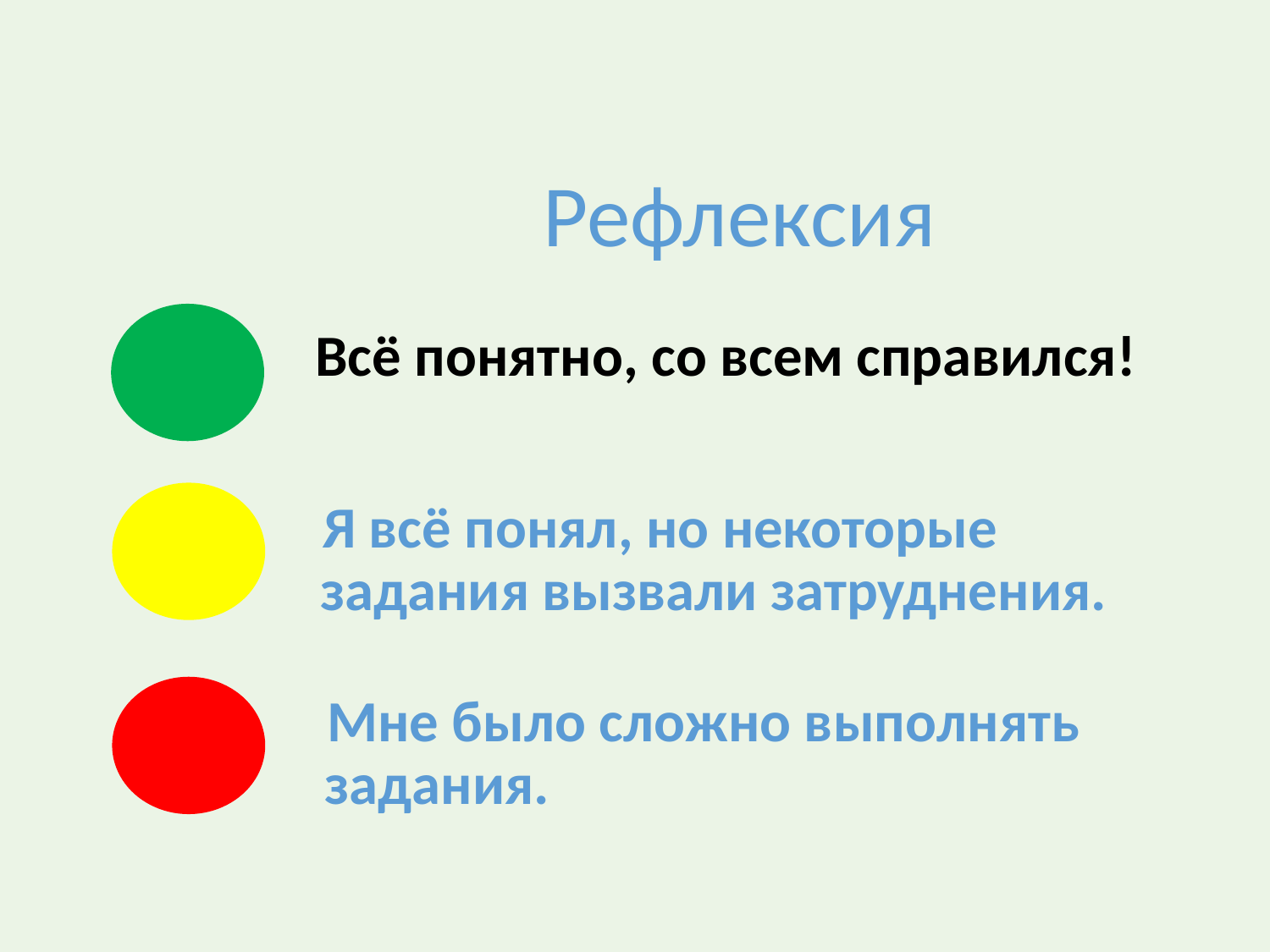

#
Рефлексия

Всё понятно, со всем справился!

  Я всё понял, но некоторые задания вызвали затруднения.

  Мне было сложно выполнять задания.